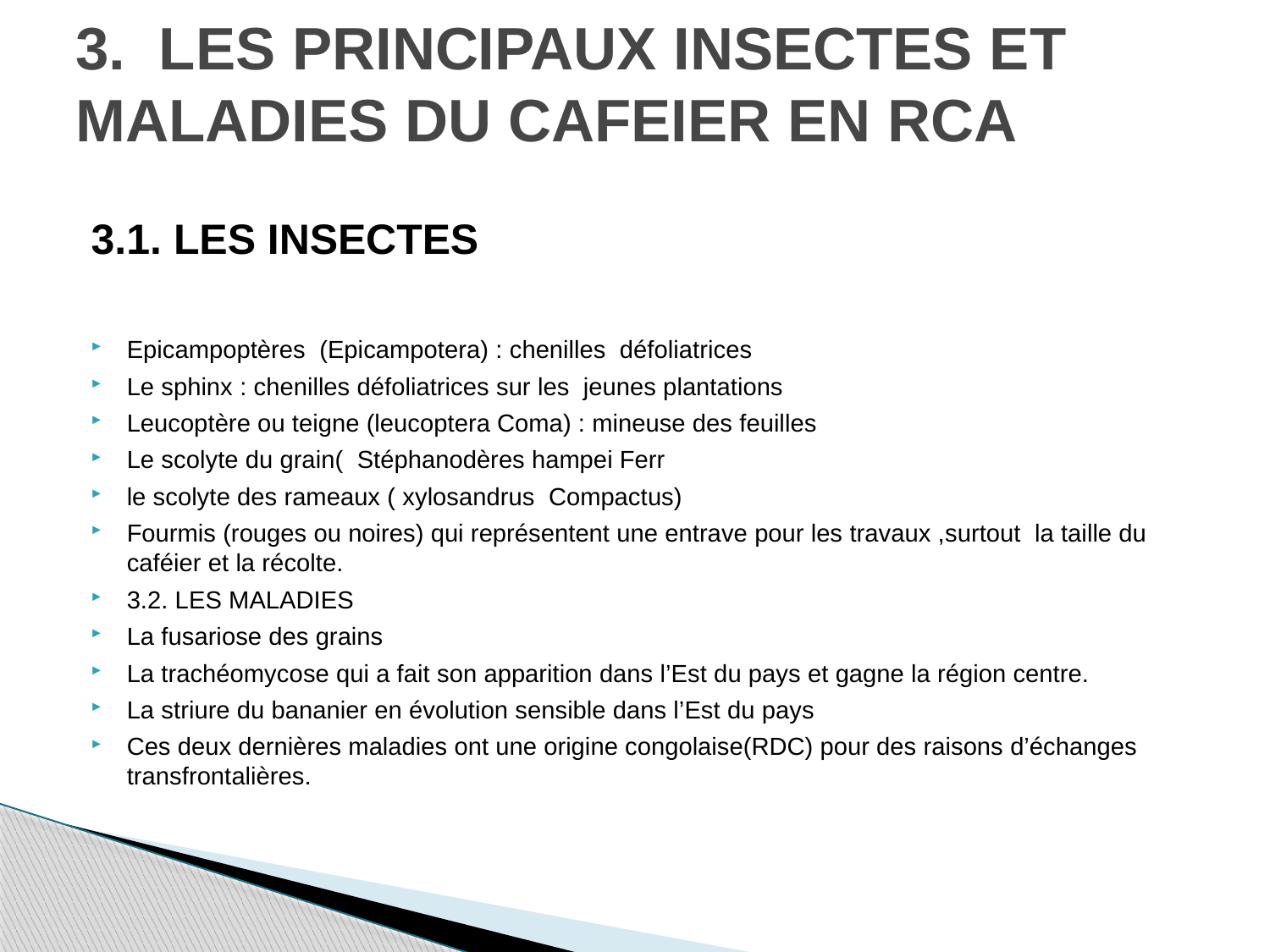

# 3.  LES PRINCIPAUX INSECTES ET MALADIES DU CAFEIER EN RCA
3.1. LES INSECTES

Epicampoptères  (Epicampotera) : chenilles  défoliatrices
Le sphinx : chenilles défoliatrices sur les  jeunes plantations
Leucoptère ou teigne (leucoptera Coma) : mineuse des feuilles
Le scolyte du grain(  Stéphanodères hampei Ferr
le scolyte des rameaux ( xylosandrus  Compactus)
Fourmis (rouges ou noires) qui représentent une entrave pour les travaux ,surtout  la taille du caféier et la récolte.
3.2. LES MALADIES
La fusariose des grains
La trachéomycose qui a fait son apparition dans l’Est du pays et gagne la région centre.
La striure du bananier en évolution sensible dans l’Est du pays
Ces deux dernières maladies ont une origine congolaise(RDC) pour des raisons d’échanges transfrontalières.